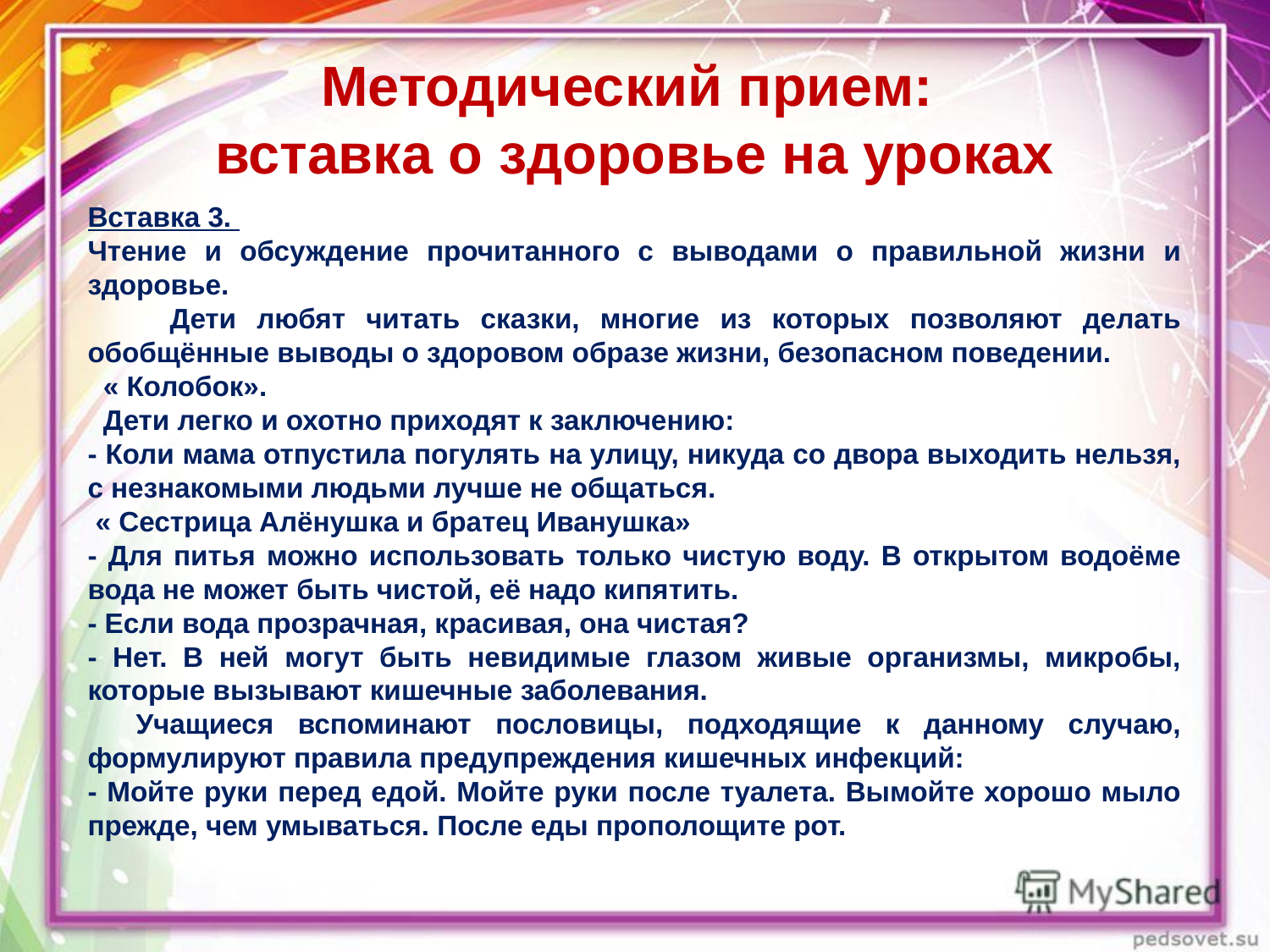

# Методический прием: вставка о здоровье на уроках
Вставка 3.
Чтение и обсуждение прочитанного с выводами о правильной жизни и здоровье.
    Дети любят читать сказки, многие из которых позволяют делать обобщённые выводы о здоровом образе жизни, безопасном поведении.
  « Колобок».
  Дети легко и охотно приходят к заключению:
- Коли мама отпустила погулять на улицу, никуда со двора выходить нельзя, с незнакомыми людьми лучше не общаться.
 « Сестрица Алёнушка и братец Иванушка»
- Для питья можно использовать только чистую воду. В открытом водоёме вода не может быть чистой, её надо кипятить.
- Если вода прозрачная, красивая, она чистая?
- Нет. В ней могут быть невидимые глазом живые организмы, микробы, которые вызывают кишечные заболевания.
  Учащиеся вспоминают пословицы, подходящие к данному случаю, формулируют правила предупреждения кишечных инфекций:
- Мойте руки перед едой. Мойте руки после туалета. Вымойте хорошо мыло прежде, чем умываться. После еды прополощите рот.